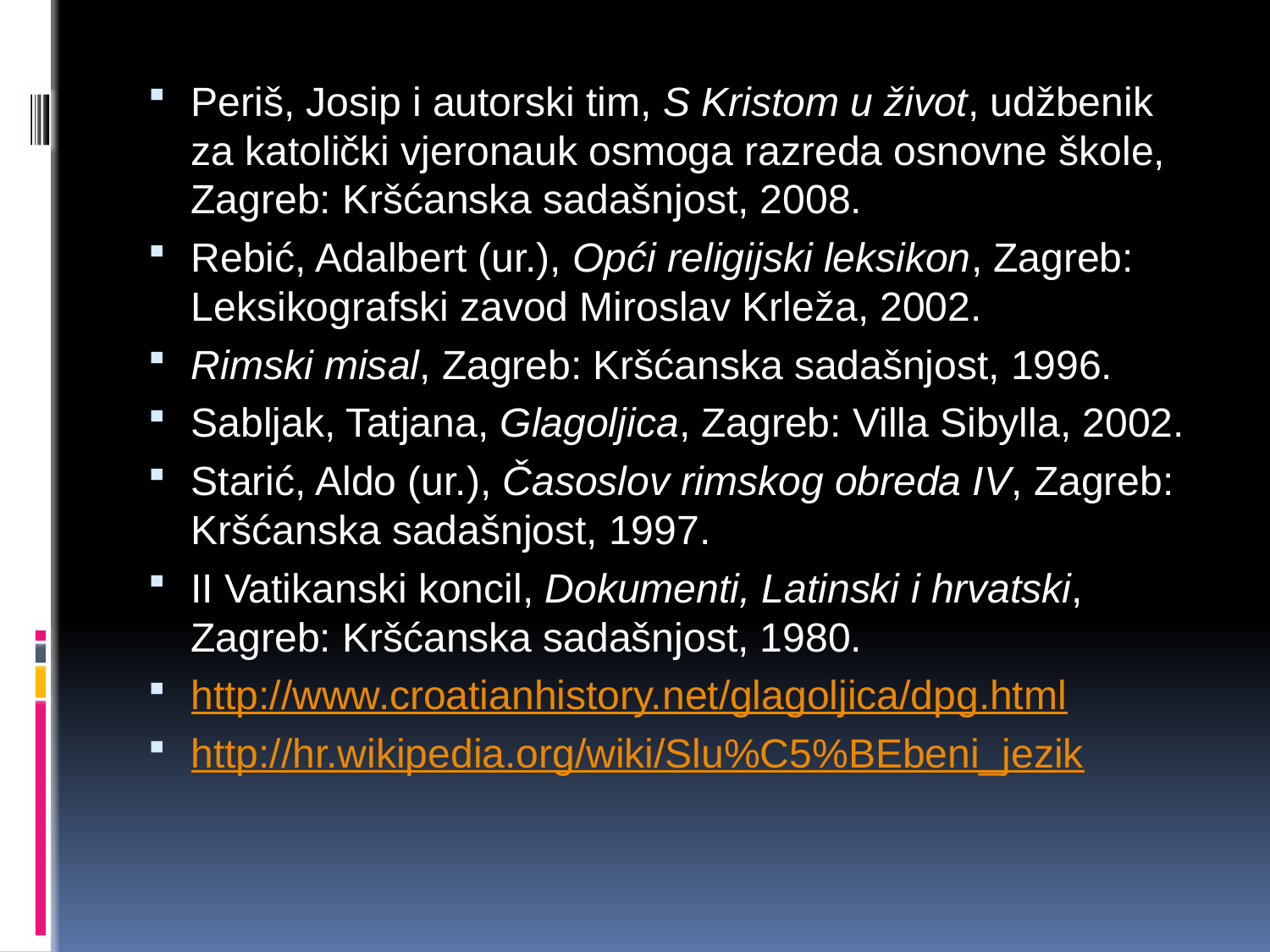

Periš, Josip i autorski tim, S Kristom u život, udžbenik za katolički vjeronauk osmoga razreda osnovne škole, Zagreb: Kršćanska sadašnjost, 2008.
Rebić, Adalbert (ur.), Opći religijski leksikon, Zagreb: Leksikografski zavod Miroslav Krleža, 2002.
Rimski misal, Zagreb: Kršćanska sadašnjost, 1996.
Sabljak, Tatjana, Glagoljica, Zagreb: Villa Sibylla, 2002.
Starić, Aldo (ur.), Časoslov rimskog obreda IV, Zagreb: Kršćanska sadašnjost, 1997.
II Vatikanski koncil, Dokumenti, Latinski i hrvatski, Zagreb: Kršćanska sadašnjost, 1980.
http://www.croatianhistory.net/glagoljica/dpg.html
http://hr.wikipedia.org/wiki/Slu%C5%BEbeni_jezik